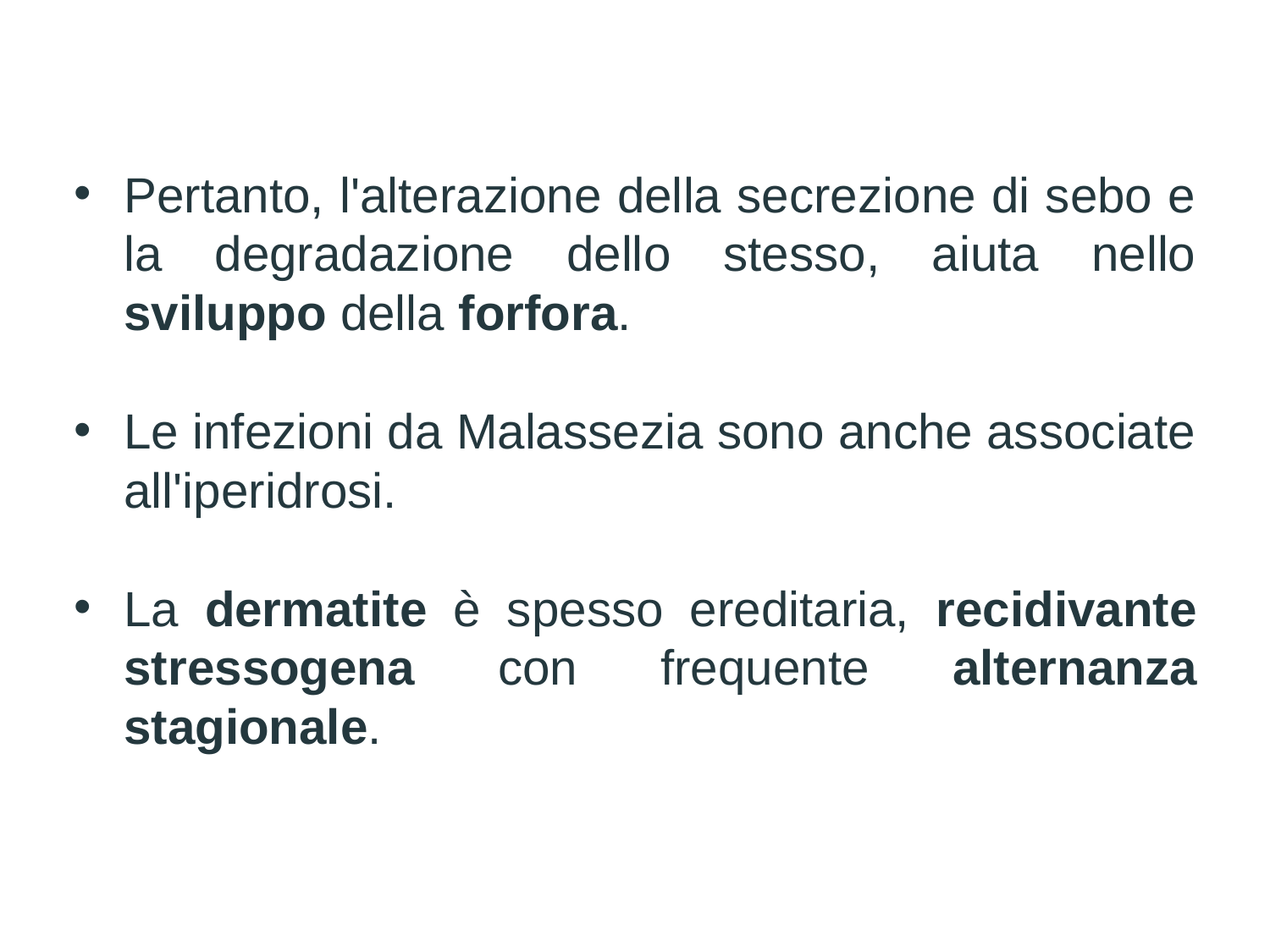

Pertanto, l'alterazione della secrezione di sebo e la degradazione dello stesso, aiuta nello sviluppo della forfora.

Le infezioni da Malassezia sono anche associate all'iperidrosi.

La dermatite è spesso ereditaria, recidivante stressogena con frequente alternanza stagionale.